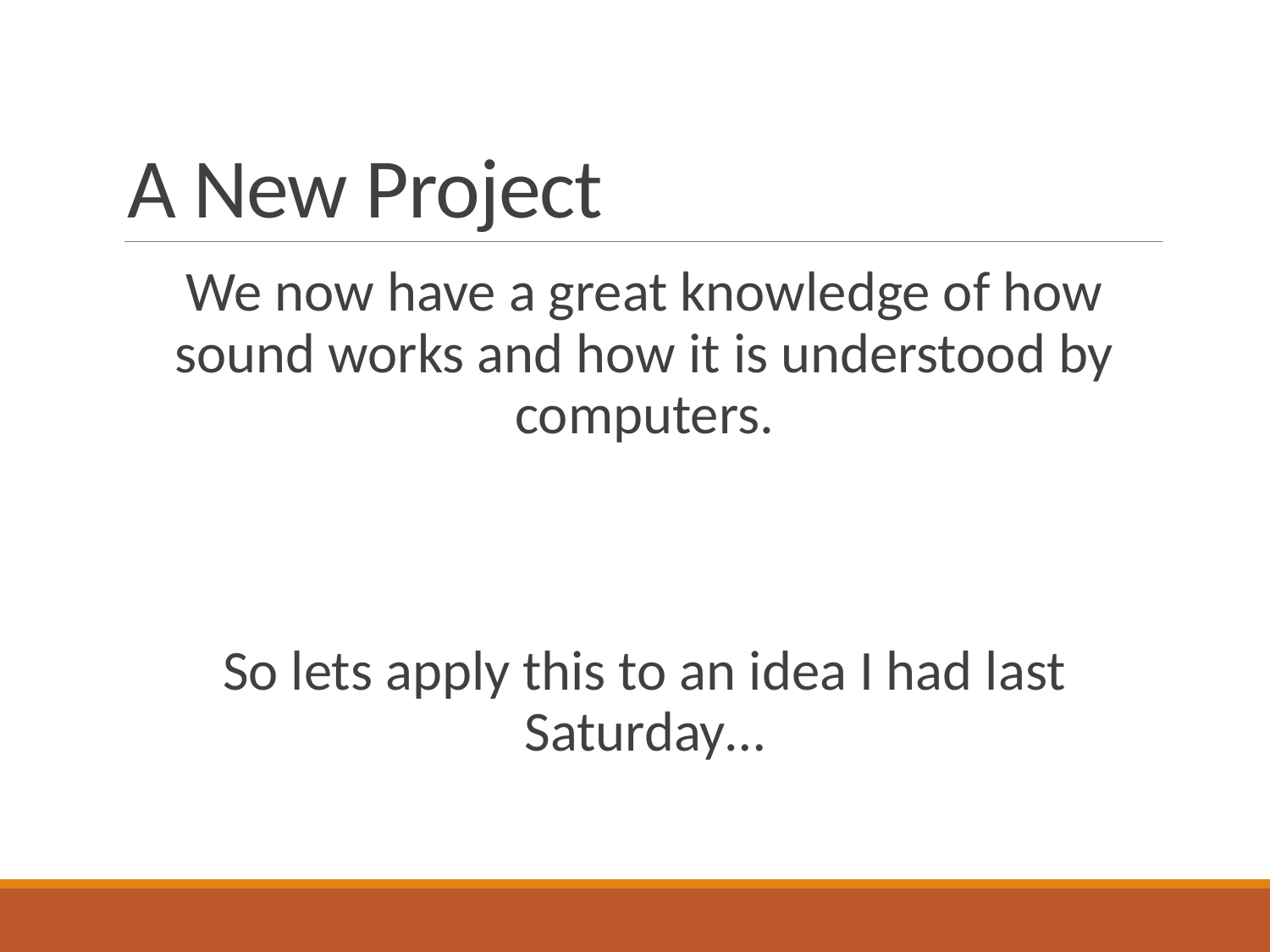

# A New Project
We now have a great knowledge of how sound works and how it is understood by computers.

So lets apply this to an idea I had last Saturday…